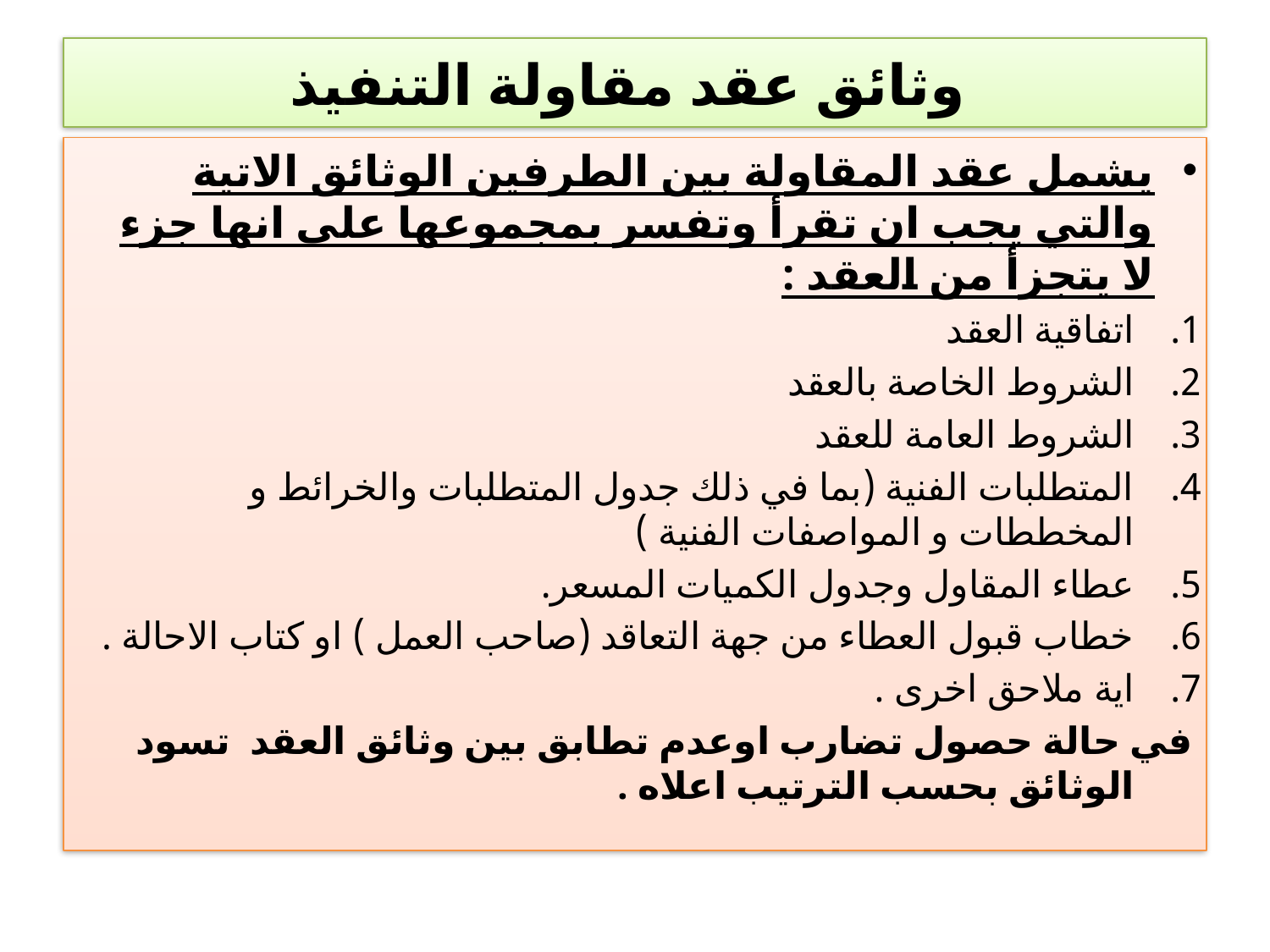

# وثائق عقد مقاولة التنفيذ
يشمل عقد المقاولة بين الطرفين الوثائق الاتية والتي يجب ان تقرأ وتفسر بمجموعها على انها جزء لا يتجزأ من العقد :
اتفاقية العقد
الشروط الخاصة بالعقد
الشروط العامة للعقد
المتطلبات الفنية (بما في ذلك جدول المتطلبات والخرائط و المخططات و المواصفات الفنية )
عطاء المقاول وجدول الكميات المسعر.
خطاب قبول العطاء من جهة التعاقد (صاحب العمل ) او كتاب الاحالة .
اية ملاحق اخرى .
في حالة حصول تضارب اوعدم تطابق بين وثائق العقد  تسود الوثائق بحسب الترتيب اعلاه .